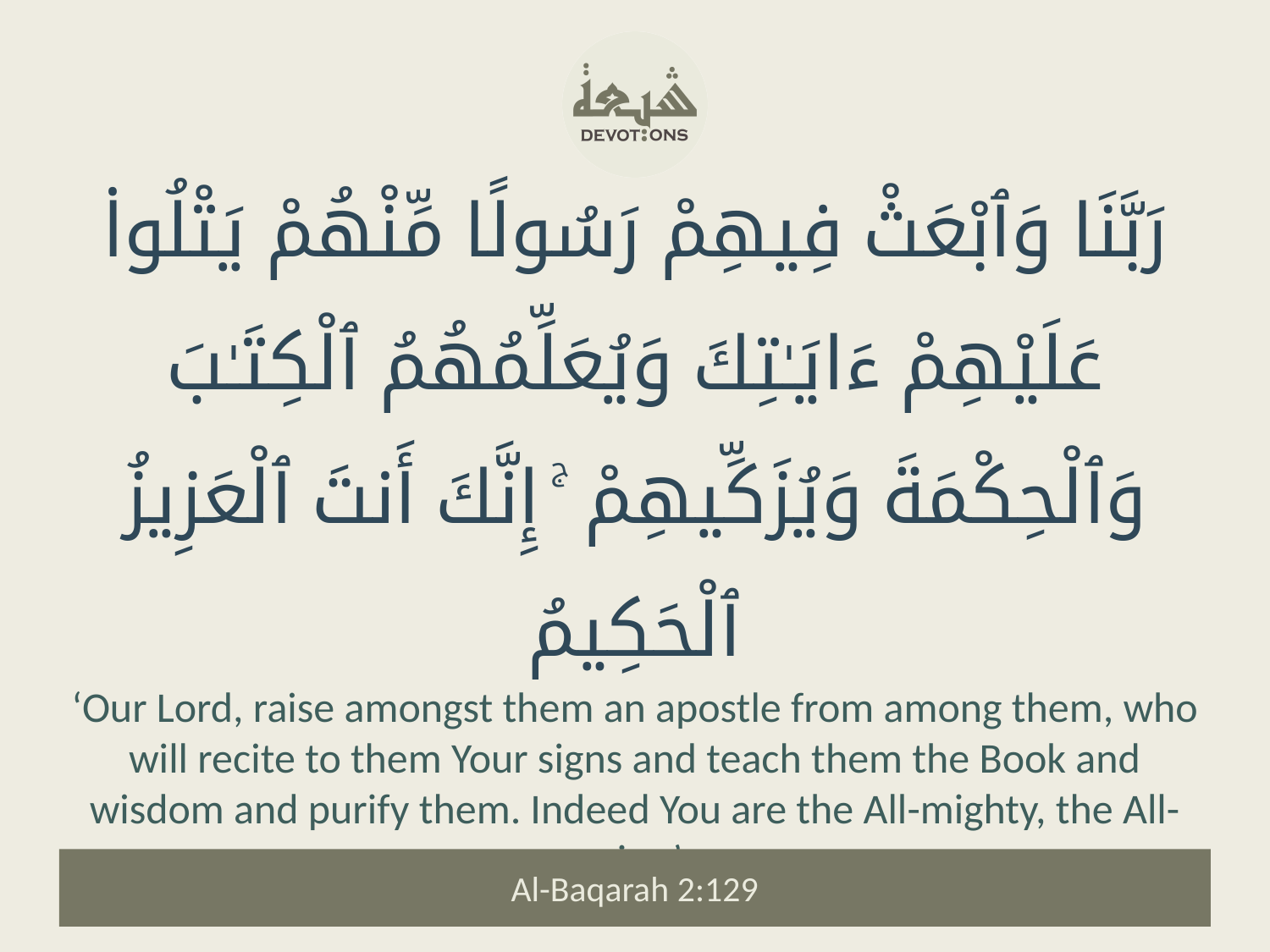

رَبَّنَا وَٱبْعَثْ فِيهِمْ رَسُولًا مِّنْهُمْ يَتْلُوا۟ عَلَيْهِمْ ءَايَـٰتِكَ وَيُعَلِّمُهُمُ ٱلْكِتَـٰبَ وَٱلْحِكْمَةَ وَيُزَكِّيهِمْ ۚ إِنَّكَ أَنتَ ٱلْعَزِيزُ ٱلْحَكِيمُ
‘Our Lord, raise amongst them an apostle from among them, who will recite to them Your signs and teach them the Book and wisdom and purify them. Indeed You are the All-mighty, the All-wise.’
Al-Baqarah 2:129